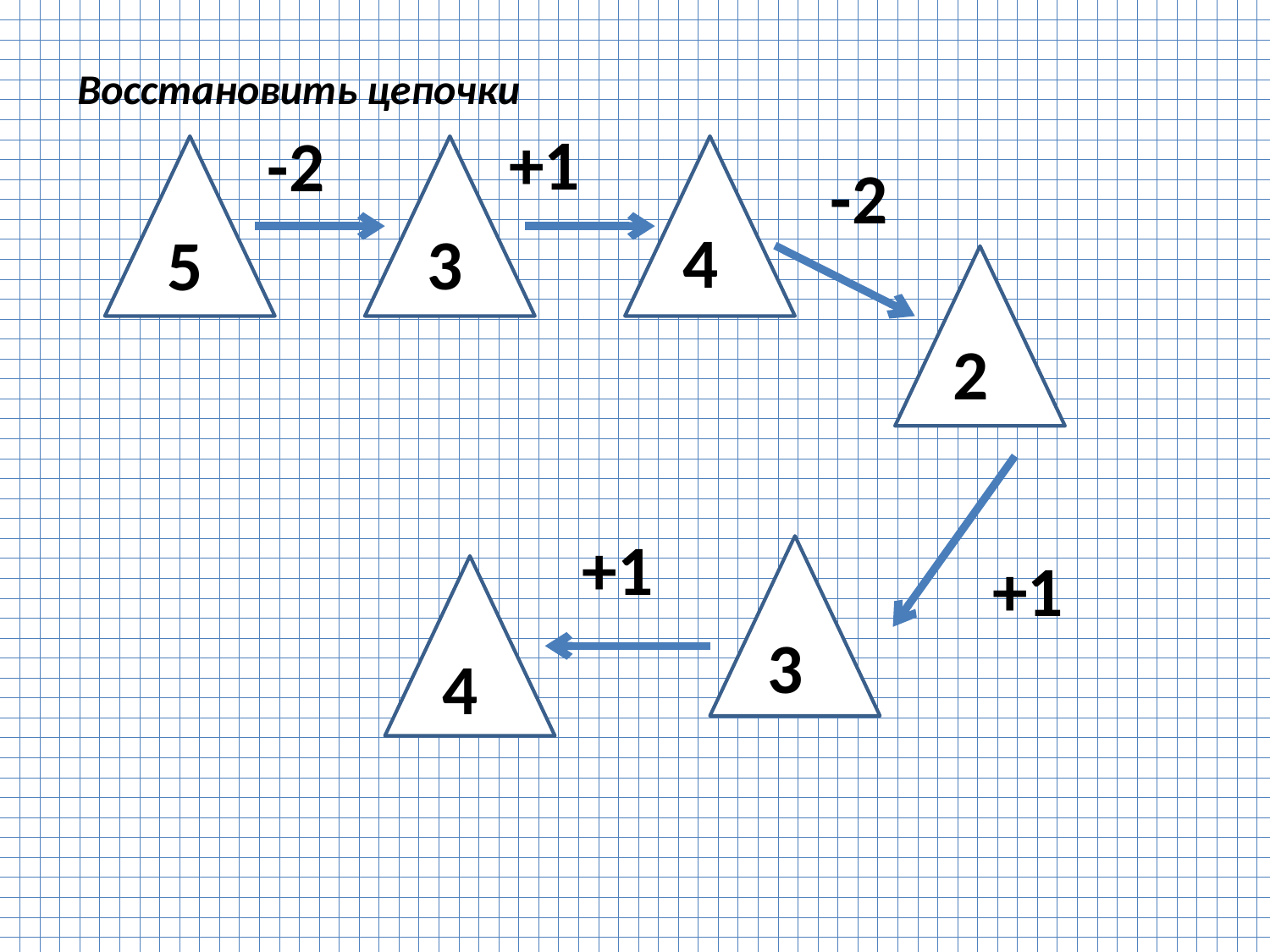

Восстановить цепочки
+1
-2

-2
4
3
5

2
+1

+1

3
4